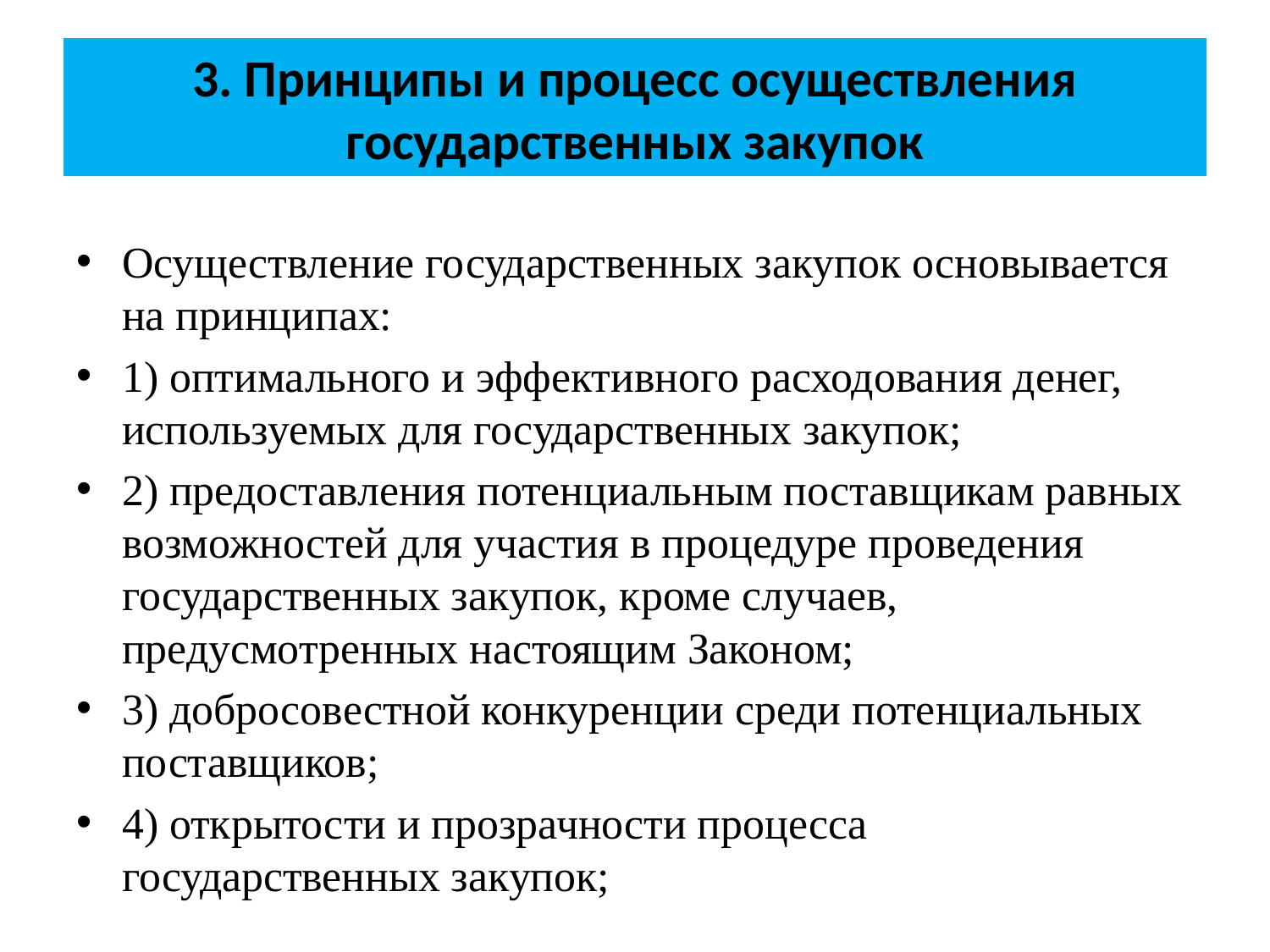

# 3. Принципы и процесс осуществления государственных закупок

Осуществление государственных закупок основывается на принципах:
1) оптимального и эффективного расходования денег, используемых для государственных закупок;
2) предоставления потенциальным поставщикам равных возможностей для участия в процедуре проведения государственных закупок, кроме случаев, предусмотренных настоящим Законом;
3) добросовестной конкуренции среди потенциальных поставщиков;
4) открытости и прозрачности процесса государственных закупок;